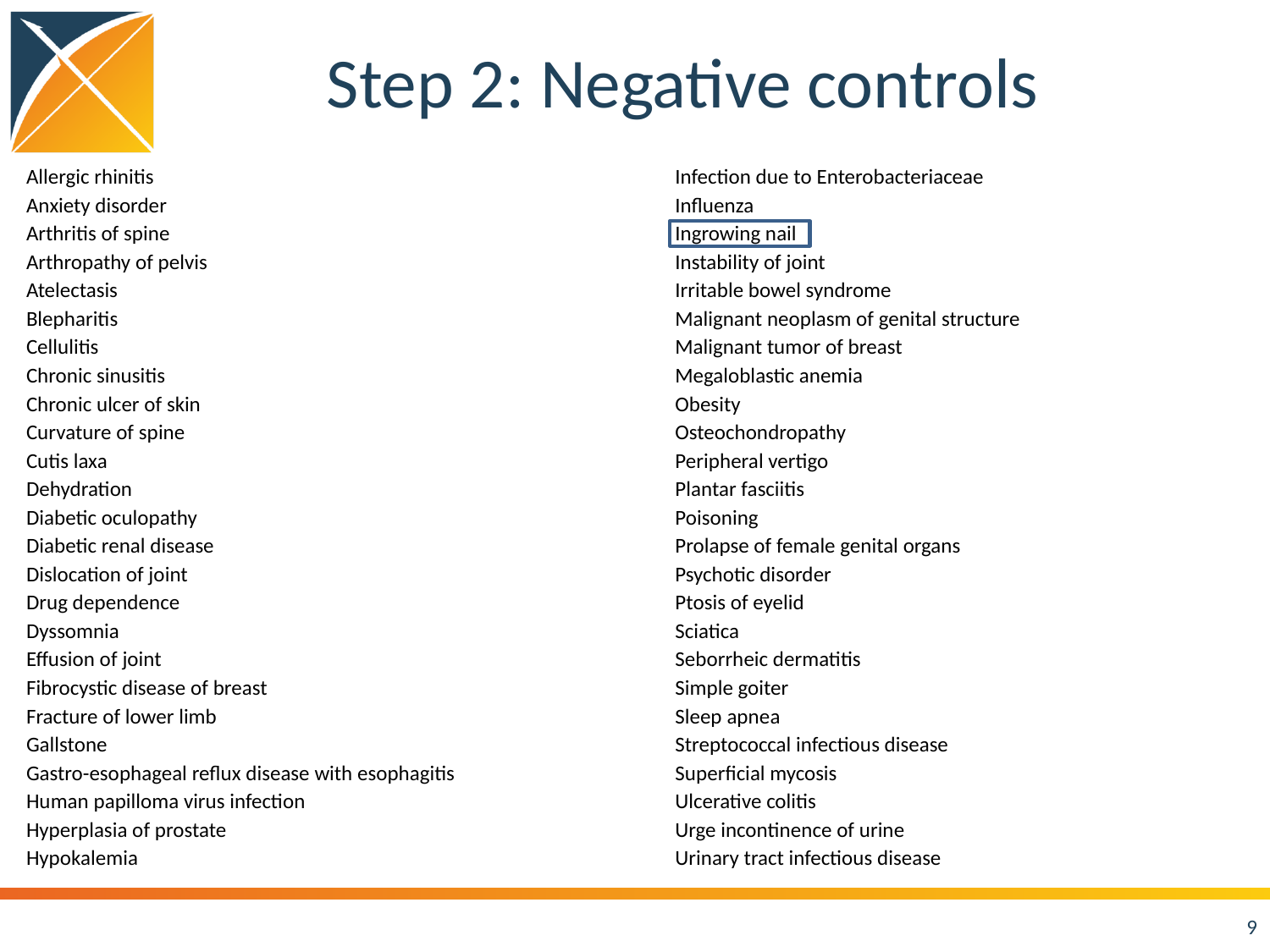

# Step 2: Negative controls
| Allergic rhinitis | Infection due to Enterobacteriaceae |
| --- | --- |
| Anxiety disorder | Influenza |
| Arthritis of spine | Ingrowing nail |
| Arthropathy of pelvis | Instability of joint |
| Atelectasis | Irritable bowel syndrome |
| Blepharitis | Malignant neoplasm of genital structure |
| Cellulitis | Malignant tumor of breast |
| Chronic sinusitis | Megaloblastic anemia |
| Chronic ulcer of skin | Obesity |
| Curvature of spine | Osteochondropathy |
| Cutis laxa | Peripheral vertigo |
| Dehydration | Plantar fasciitis |
| Diabetic oculopathy | Poisoning |
| Diabetic renal disease | Prolapse of female genital organs |
| Dislocation of joint | Psychotic disorder |
| Drug dependence | Ptosis of eyelid |
| Dyssomnia | Sciatica |
| Effusion of joint | Seborrheic dermatitis |
| Fibrocystic disease of breast | Simple goiter |
| Fracture of lower limb | Sleep apnea |
| Gallstone | Streptococcal infectious disease |
| Gastro-esophageal reflux disease with esophagitis | Superficial mycosis |
| Human papilloma virus infection | Ulcerative colitis |
| Hyperplasia of prostate | Urge incontinence of urine |
| Hypokalemia | Urinary tract infectious disease |

9